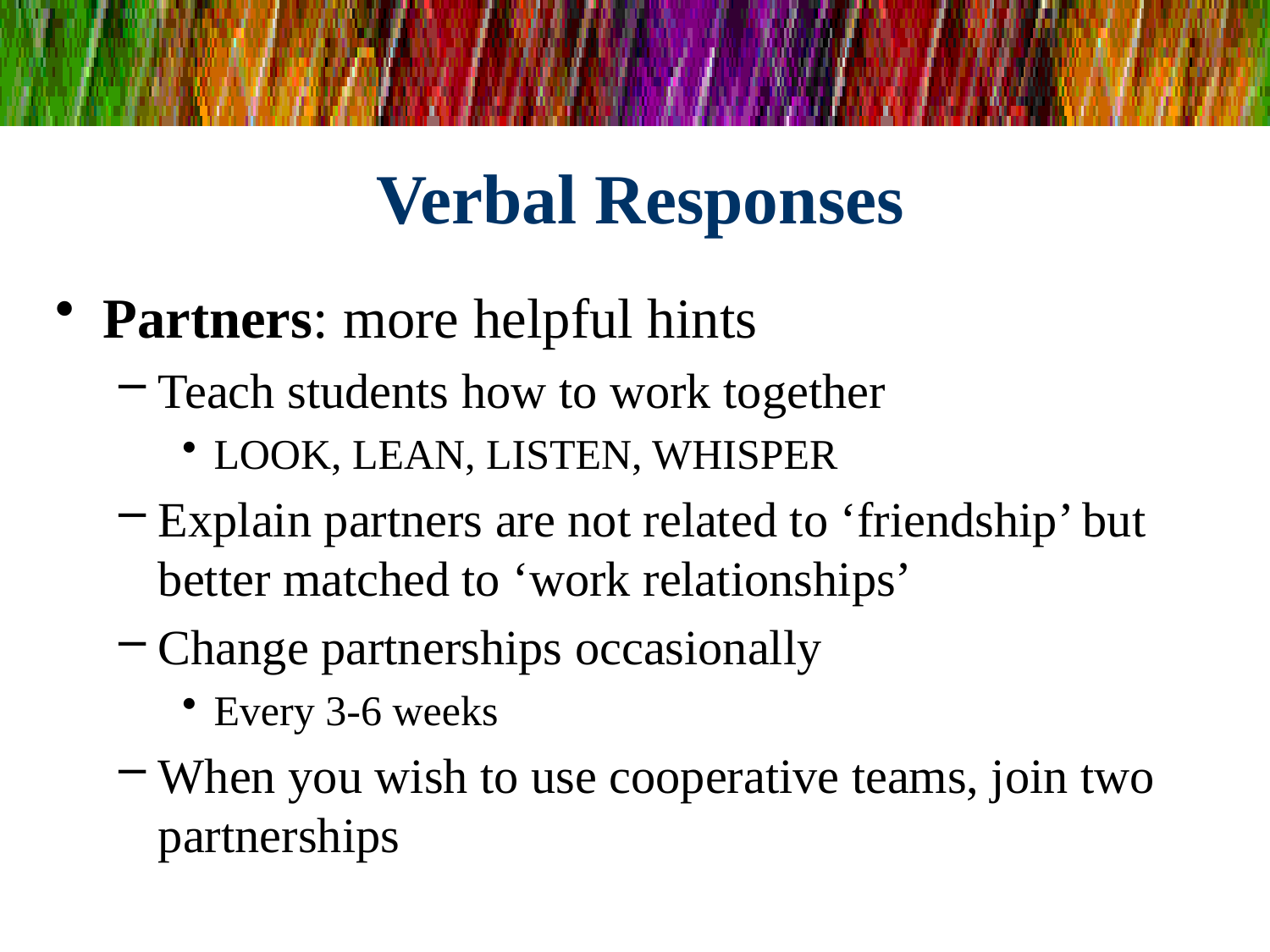

# Verbal Responses
Partners: more helpful hints
Teach students how to work together
LOOK, LEAN, LISTEN, WHISPER
Explain partners are not related to ‘friendship’ but better matched to ‘work relationships’
Change partnerships occasionally
Every 3-6 weeks
When you wish to use cooperative teams, join two partnerships